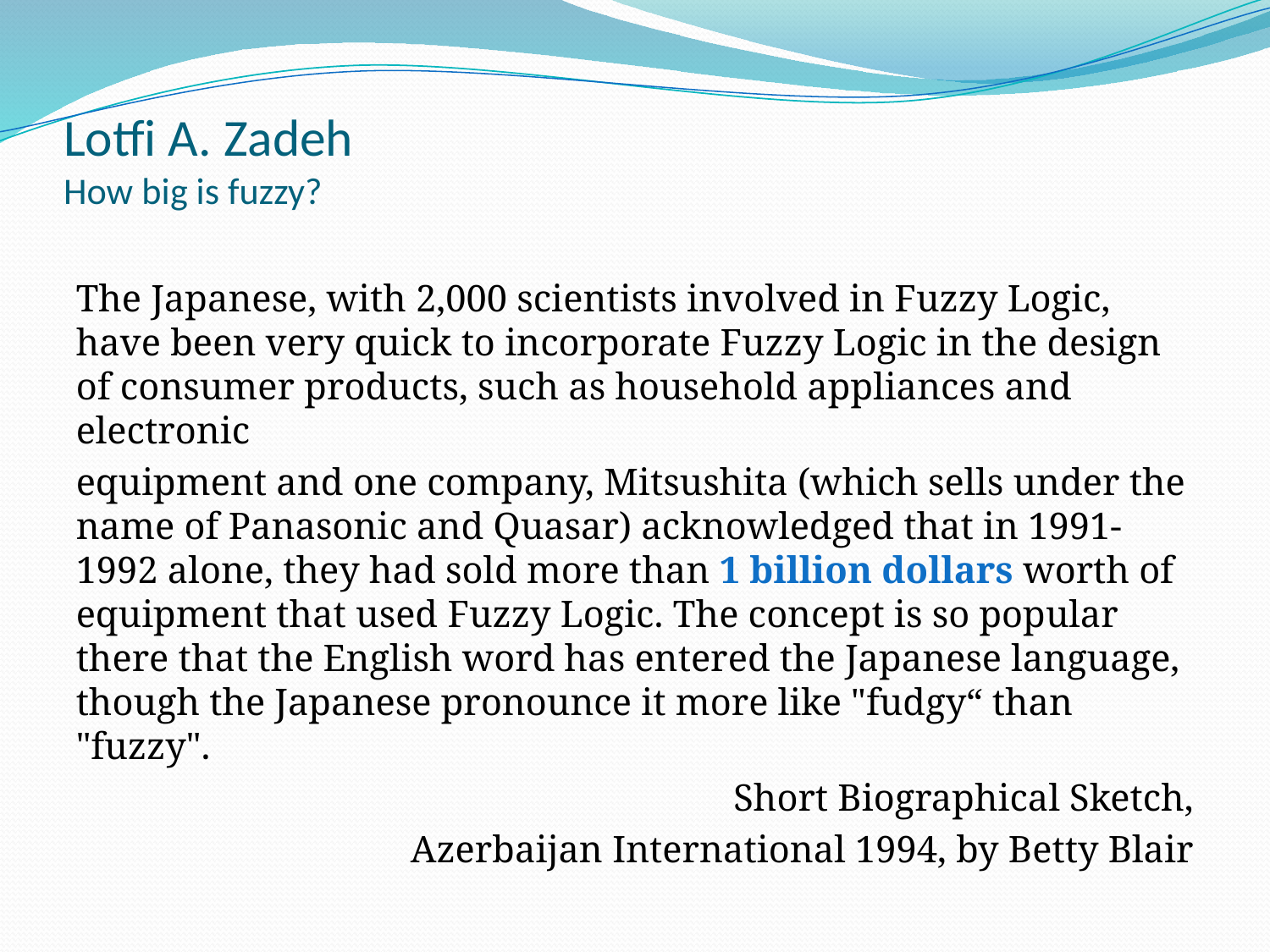

# Lotfi A. Zadeh How big is fuzzy?
The Japanese, with 2,000 scientists involved in Fuzzy Logic, have been very quick to incorporate Fuzzy Logic in the design of consumer products, such as household appliances and electronic
equipment and one company, Mitsushita (which sells under the name of Panasonic and Quasar) acknowledged that in 1991-1992 alone, they had sold more than 1 billion dollars worth of  equipment that used Fuzzy Logic. The concept is so popular there that the English word has entered the Japanese language, though the Japanese pronounce it more like "fudgy“ than "fuzzy".
Short Biographical Sketch,
Azerbaijan International 1994, by Betty Blair